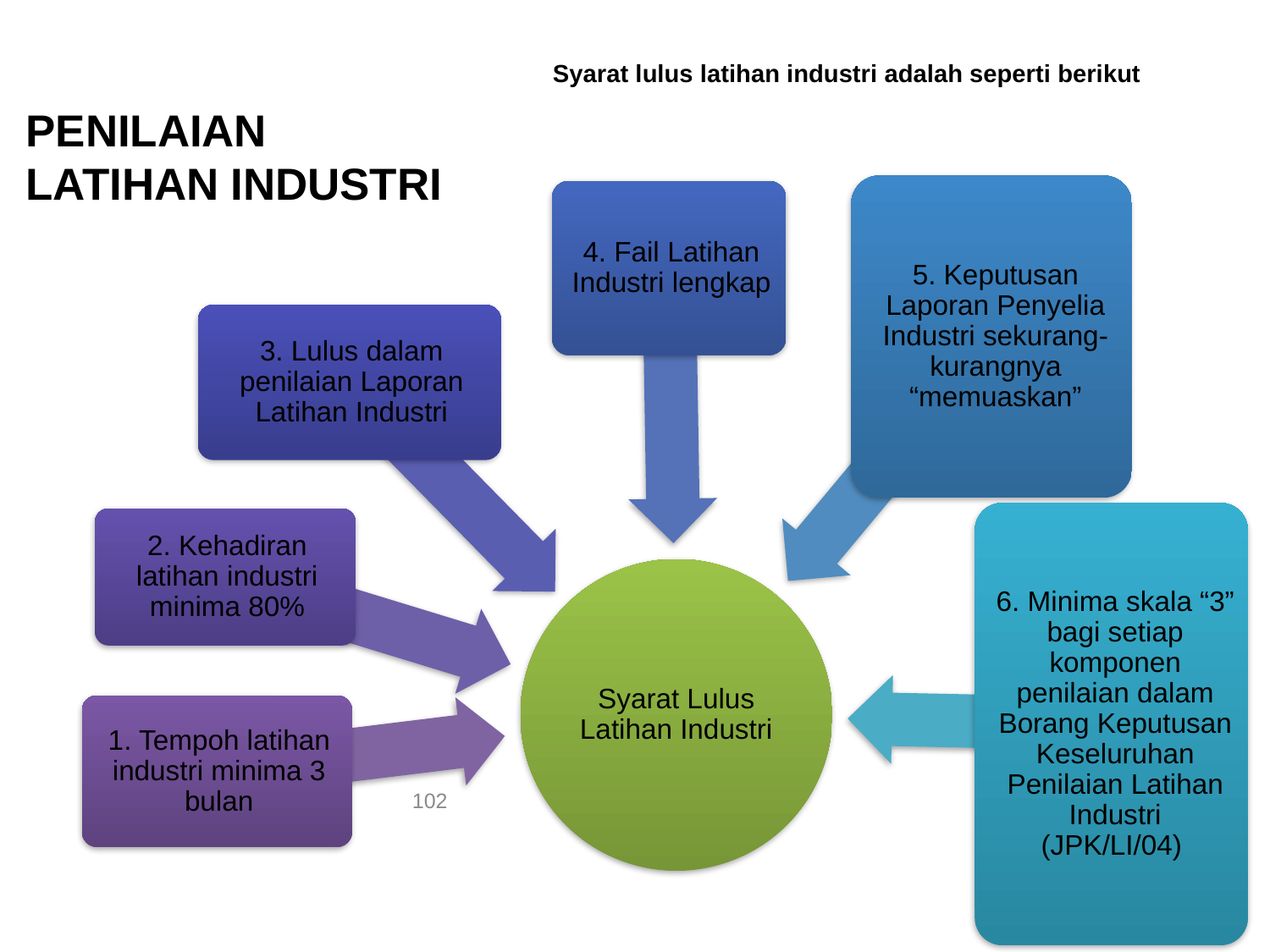

Syarat lulus latihan industri adalah seperti berikut
# PENILAIAN LATIHAN INDUSTRI
Syarat Lulus Latihan Industri
1. Tempoh latihan industri minima 3 bulan
2. Kehadiran latihan industri minima 80%
3. Lulus dalam penilaian Laporan Latihan Industri
4. Fail Latihan Industri lengkap
5. Keputusan Laporan Penyelia Industri sekurang-kurangnya “memuaskan”
6. Minima skala “3” bagi setiap komponen penilaian dalam Borang Keputusan Keseluruhan Penilaian Latihan Industri (JPK/LI/04)
102